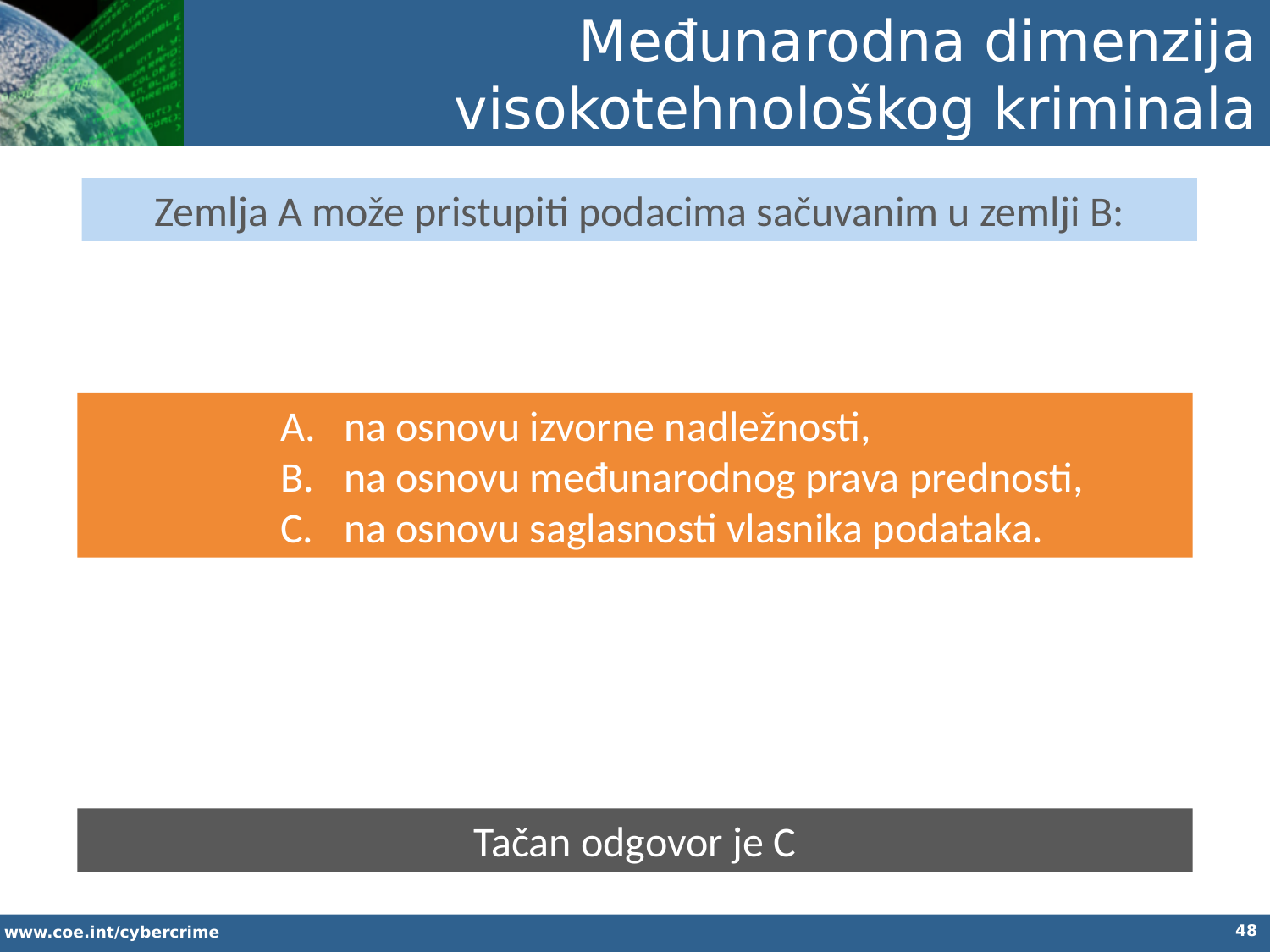

Međunarodna dimenzija visokotehnološkog kriminala
Zemlja A može pristupiti podacima sačuvanim u zemlji B:
na osnovu izvorne nadležnosti,
na osnovu međunarodnog prava prednosti,
na osnovu saglasnosti vlasnika podataka.
Tačan odgovor je C
48